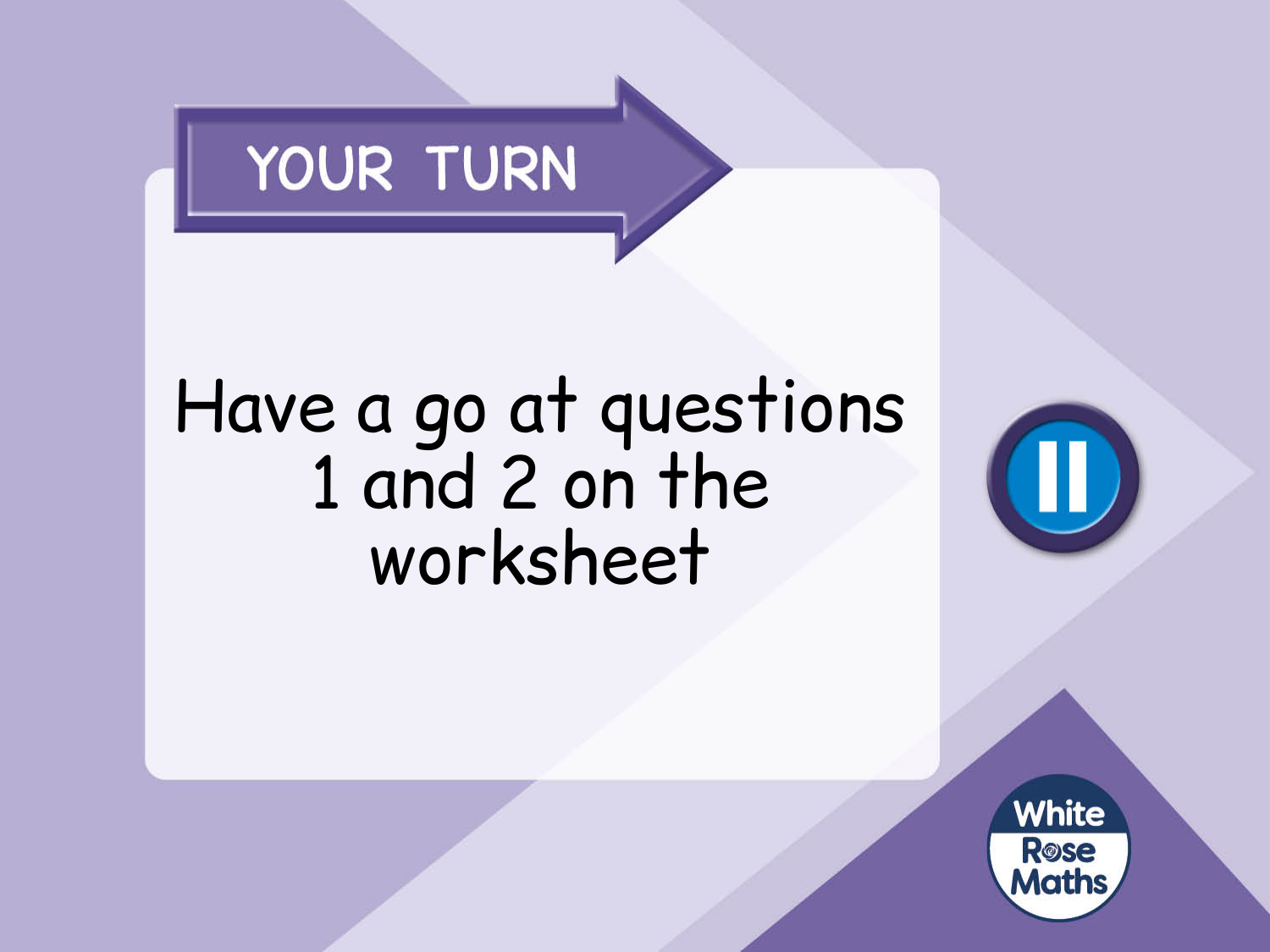

# Have a go at questions 1 and 2 on the worksheet